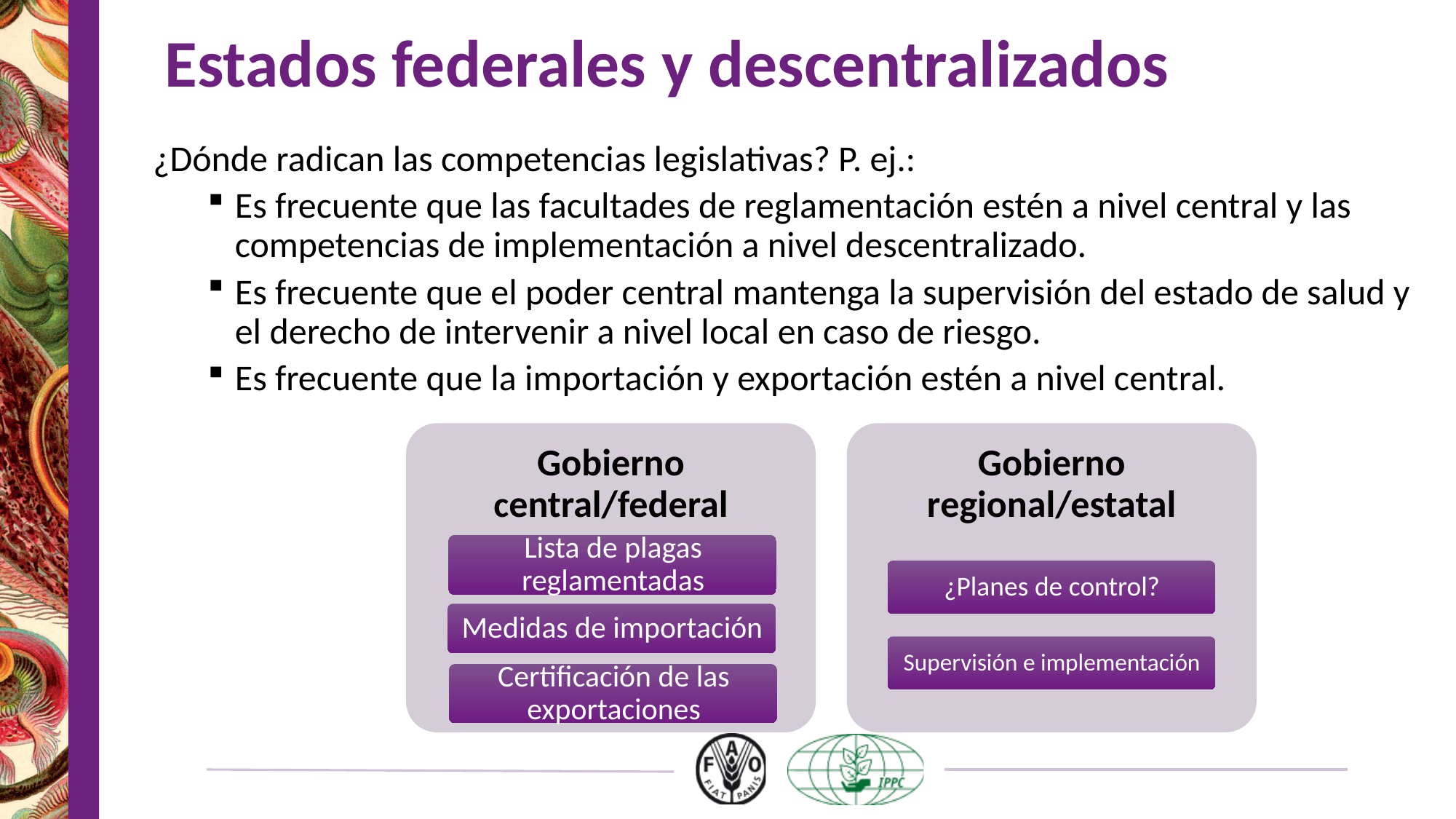

# Estados federales y descentralizados
¿Dónde radican las competencias legislativas? P. ej.:
Es frecuente que las facultades de reglamentación estén a nivel central y las competencias de implementación a nivel descentralizado.
Es frecuente que el poder central mantenga la supervisión del estado de salud y el derecho de intervenir a nivel local en caso de riesgo.
Es frecuente que la importación y exportación estén a nivel central.

Gobierno central/federal
Lista de plagas reglamentadas
Certificación de las exportaciones
Gobierno regional/estatal
¿Planes de control?
Supervisión e implementación
Medidas de importación